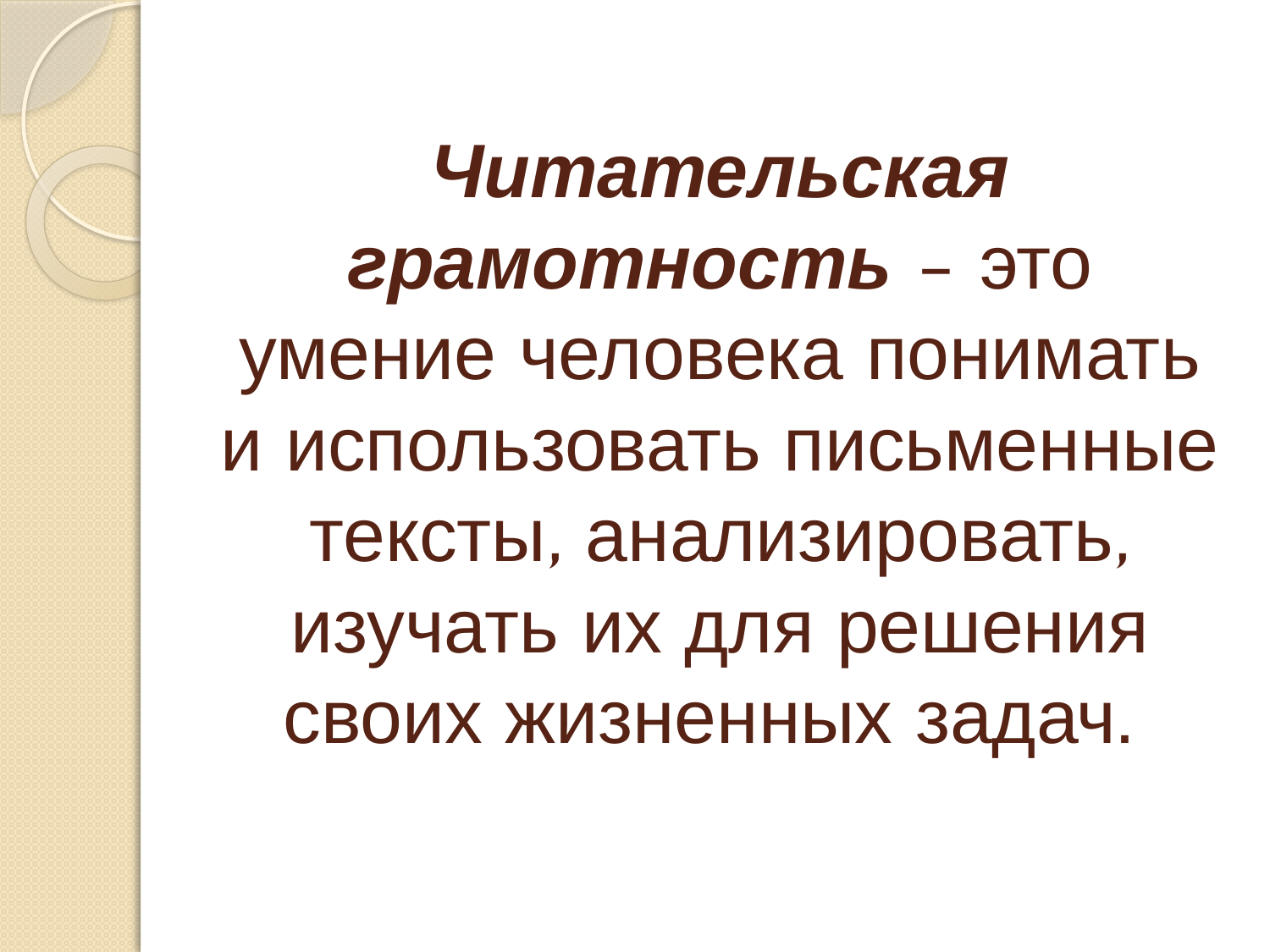

# Читательская грамотность – это умение человека понимать и использовать письменные тексты, анализировать, изучать их для решения своих жизненных задач.